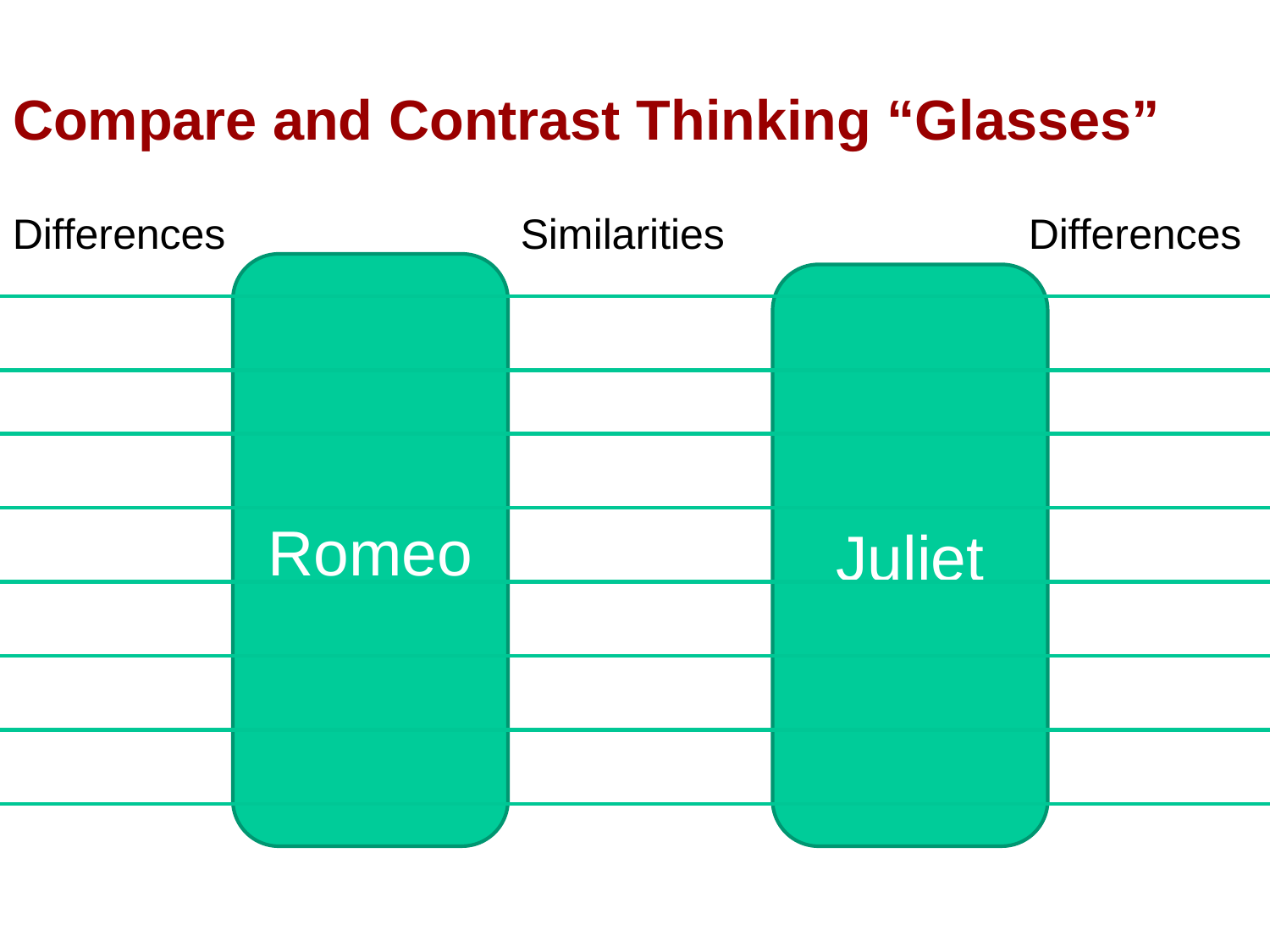

# Compare and Contrast Thinking “Glasses”
Differences
Similarities
Differences
Romeo
Juliet